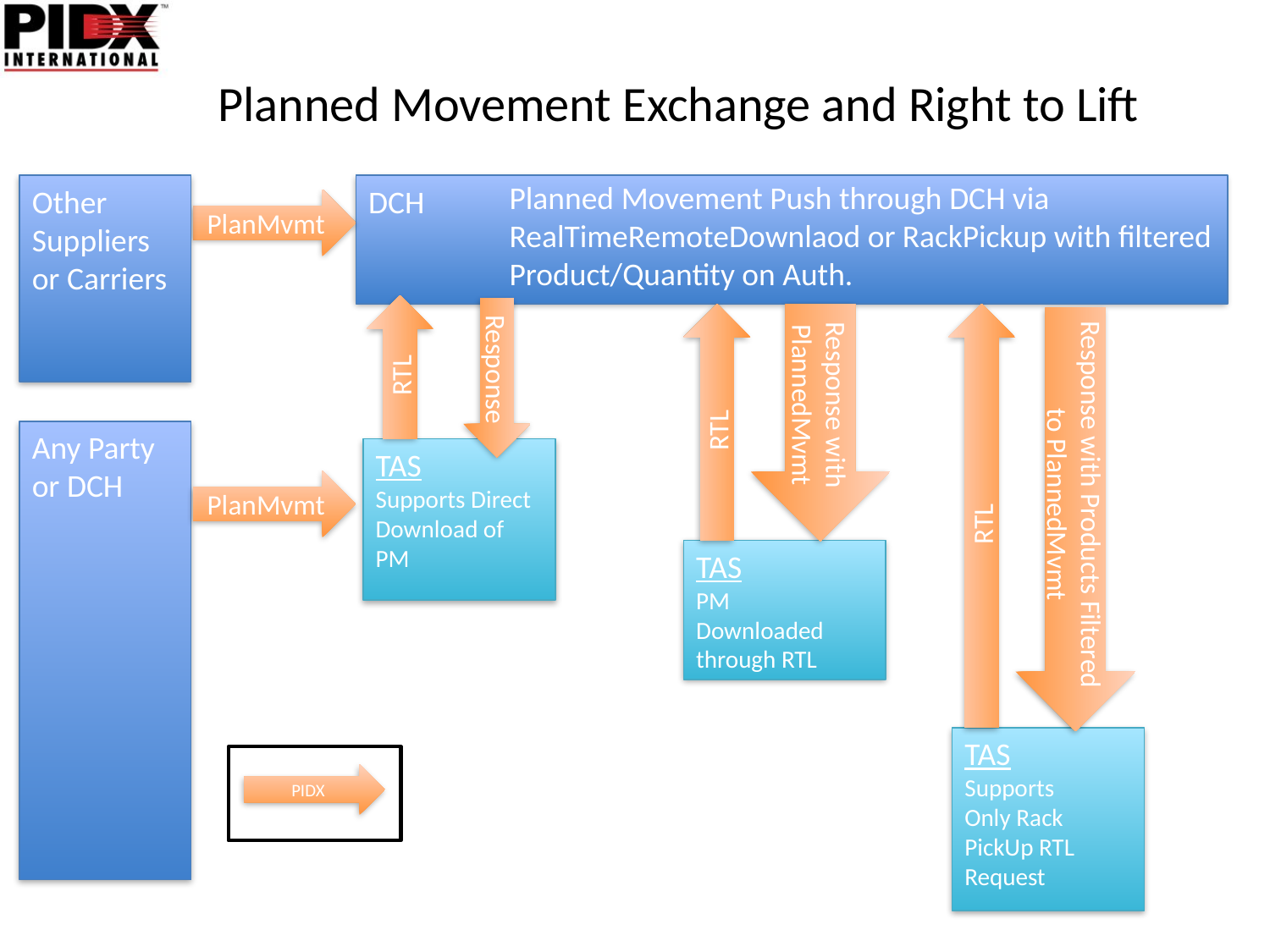

# Planned Movement Exchange and Right to Lift
Planned Movement Push through DCH via RealTimeRemoteDownlaod or RackPickup with filtered Product/Quantity on Auth.
Other Suppliers or Carriers
DCH
PlanMvmt
RTL
Response
Response with PlannedMvmt
RTL
Any Party or DCH
TAS
Supports Direct Download of PM
Response with Products Filtered to PlannedMvmt
PlanMvmt
RTL
TAS
PM
Downloaded through RTL
TAS
Supports
Only Rack PickUp RTL Request

PIDX